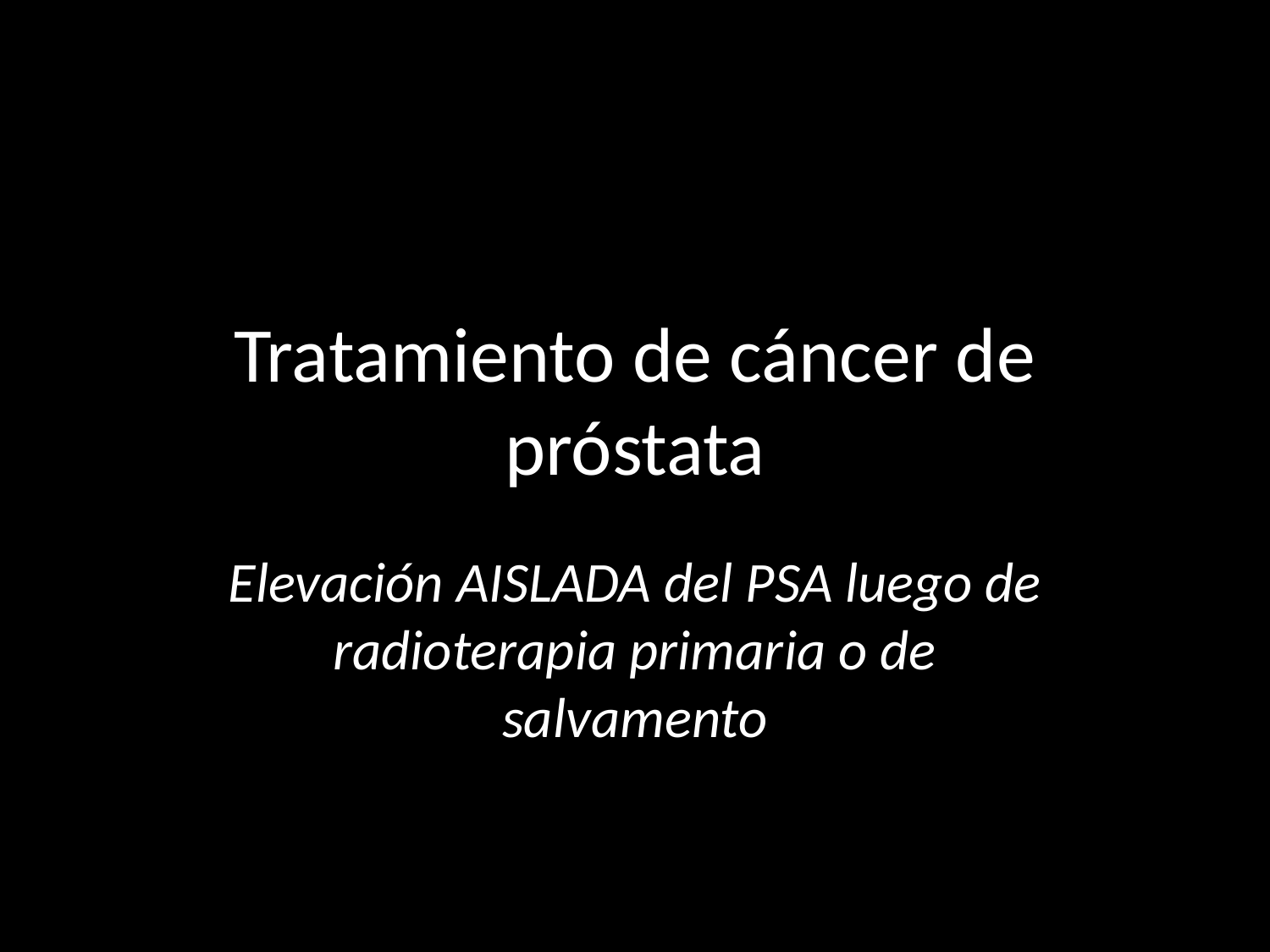

# Tratamiento de cáncer de próstata
Elevación AISLADA del PSA luego de radioterapia primaria o de salvamento